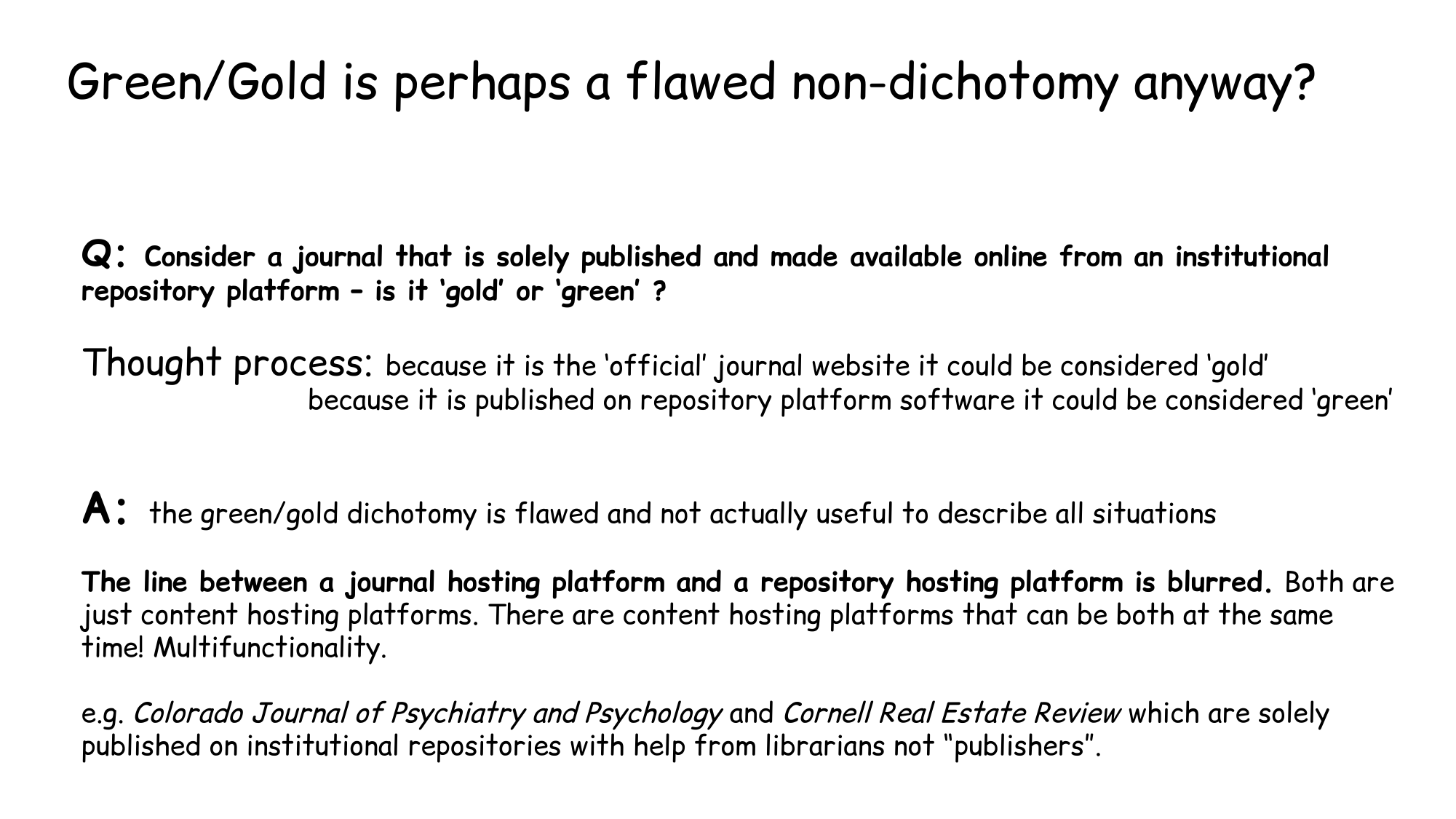

Green/Gold is perhaps a flawed non-dichotomy anyway?
Q: Consider a journal that is solely published and made available online from an institutional repository platform – is it ‘gold’ or ‘green’ ?

Thought process: because it is the ‘official’ journal website it could be considered ‘gold’
		 because it is published on repository platform software it could be considered ‘green’

A: the green/gold dichotomy is flawed and not actually useful to describe all situations

The line between a journal hosting platform and a repository hosting platform is blurred. Both are just content hosting platforms. There are content hosting platforms that can be both at the same time! Multifunctionality.

e.g. Colorado Journal of Psychiatry and Psychology and Cornell Real Estate Review which are solely published on institutional repositories with help from librarians not “publishers”.